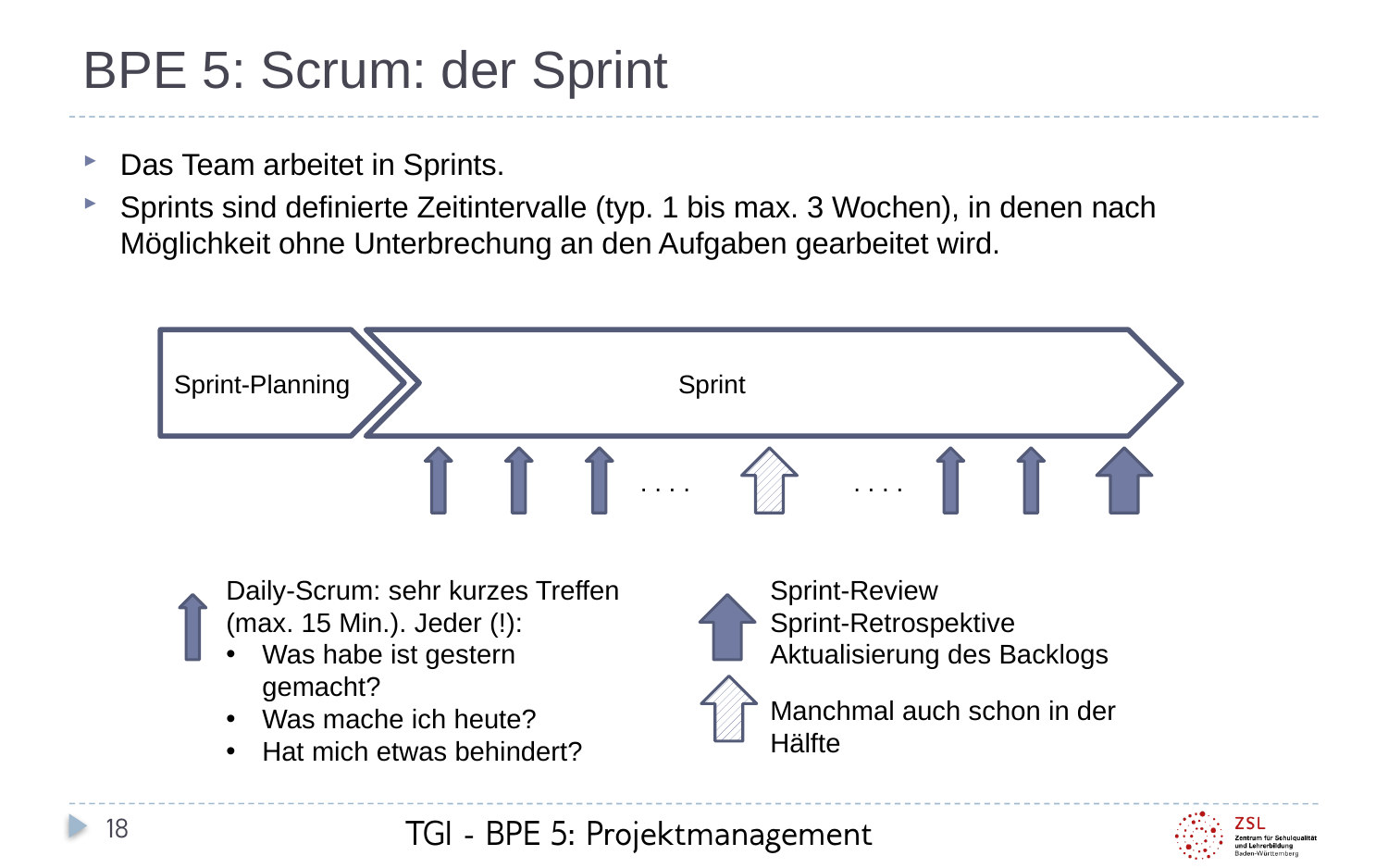

# BPE 5: Scrum: der Sprint
Das Team arbeitet in Sprints.
Sprints sind definierte Zeitintervalle (typ. 1 bis max. 3 Wochen), in denen nach Möglichkeit ohne Unterbrechung an den Aufgaben gearbeitet wird.

Sprint-Planning
Sprint

. . . .
. . . .
Daily-Scrum: sehr kurzes Treffen (max. 15 Min.). Jeder (!):
Was habe ist gestern gemacht?
Was mache ich heute?
Hat mich etwas behindert?
Sprint-Review
Sprint-Retrospektive
Aktualisierung des Backlogs

Manchmal auch schon in der Hälfte
TGI - BPE 5: Projektmanagement
18